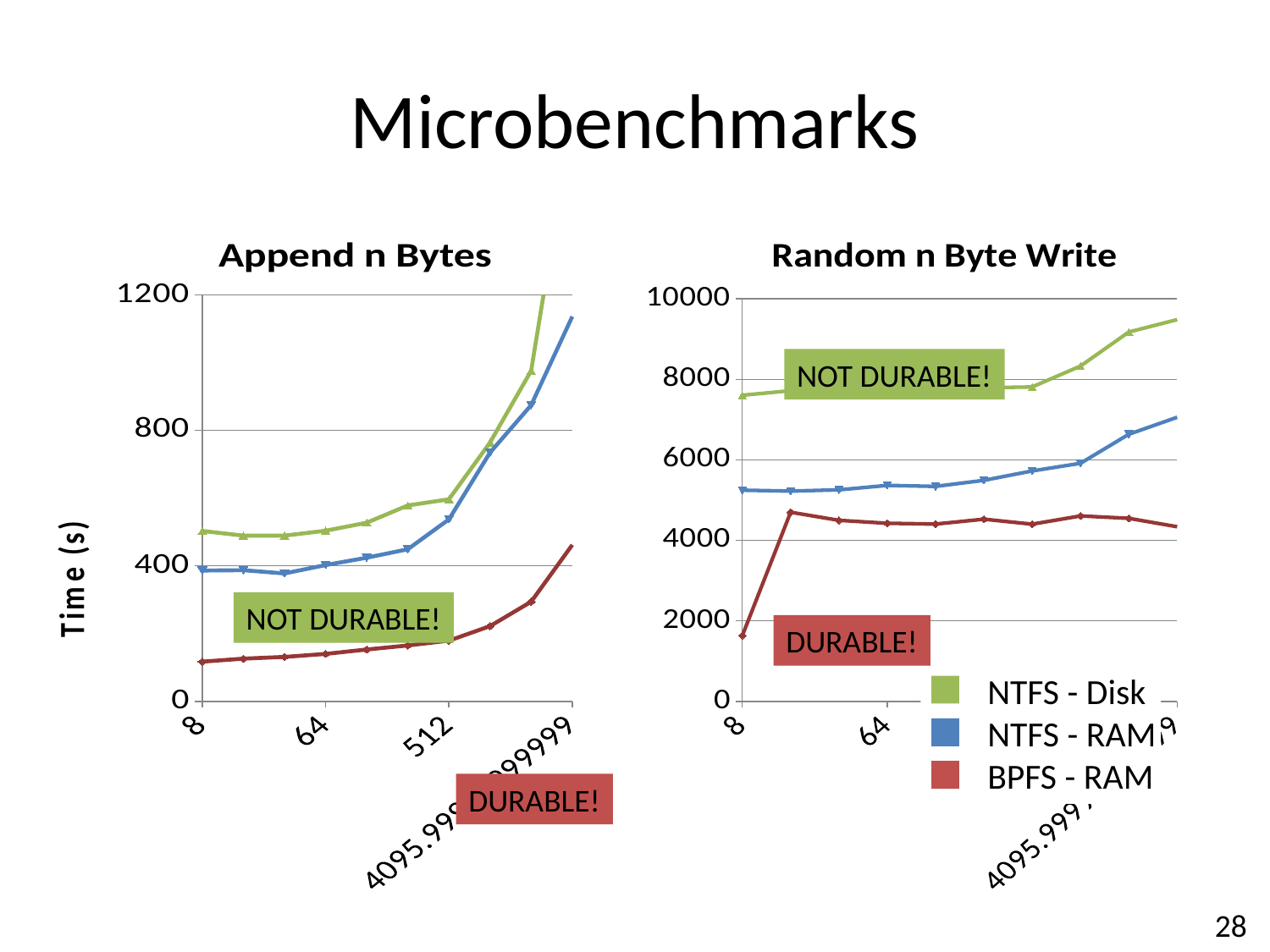

# Microbenchmarks

### Chart: Append n Bytes

| Category | BPFS / RAM | NTFS / RAM | NTFS / Disk |
|---|---|---|---|

### Chart: Random n Byte Write

| Category | BPFS / RAM | NTFS / RAM | NTFS / Disk |
|---|---|---|---|
NOT DURABLE!
NOT DURABLE!
DURABLE!

NTFS - Disk
NTFS - RAM
BPFS - RAM

DURABLE!
28